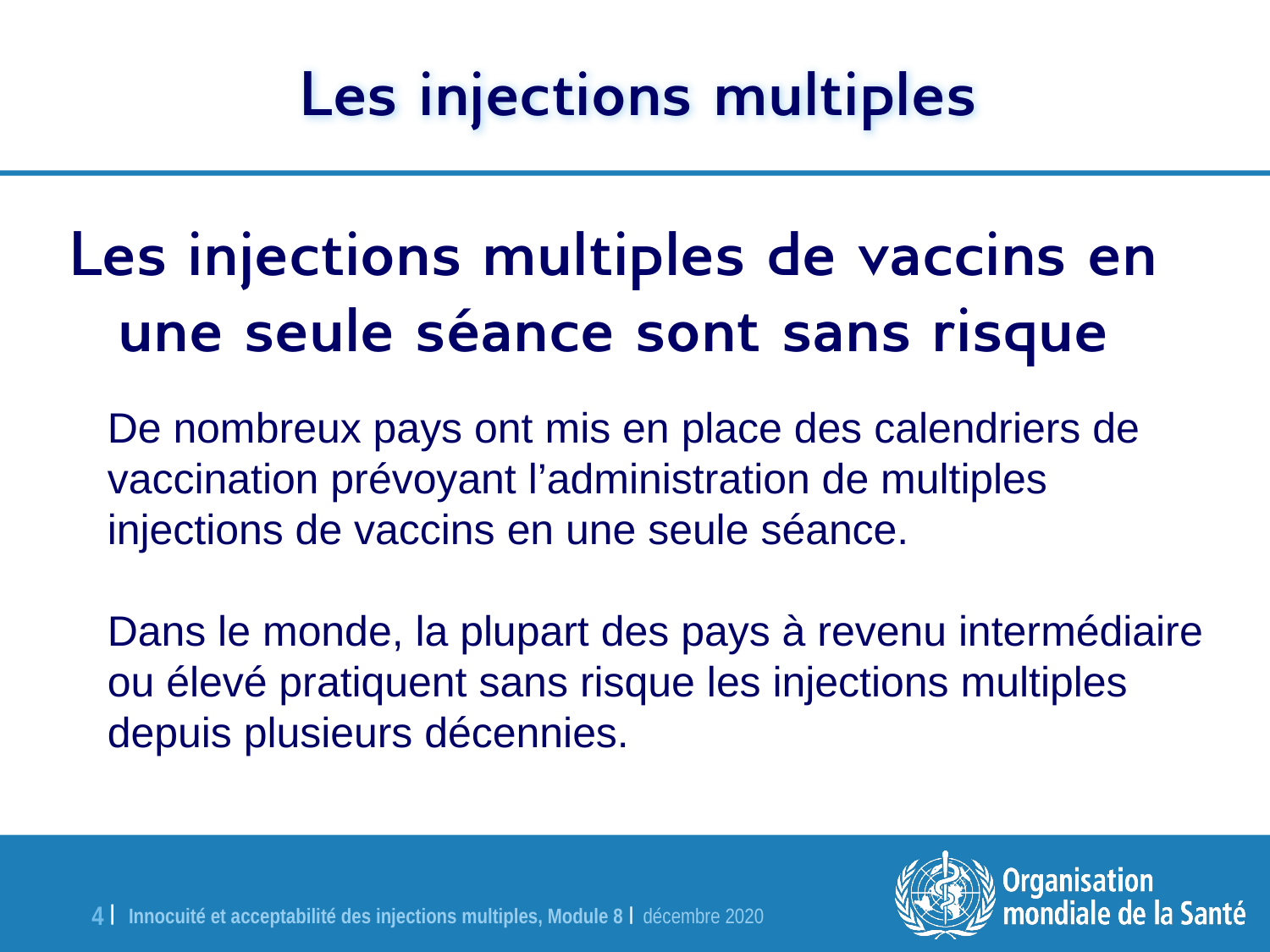

Les injections multiples
Les injections multiples de vaccins en une seule séance sont sans risque
De nombreux pays ont mis en place des calendriers de vaccination prévoyant l’administration de multiples injections de vaccins en une seule séance.

Dans le monde, la plupart des pays à revenu intermédiaire ou élevé pratiquent sans risque les injections multiples depuis plusieurs décennies.